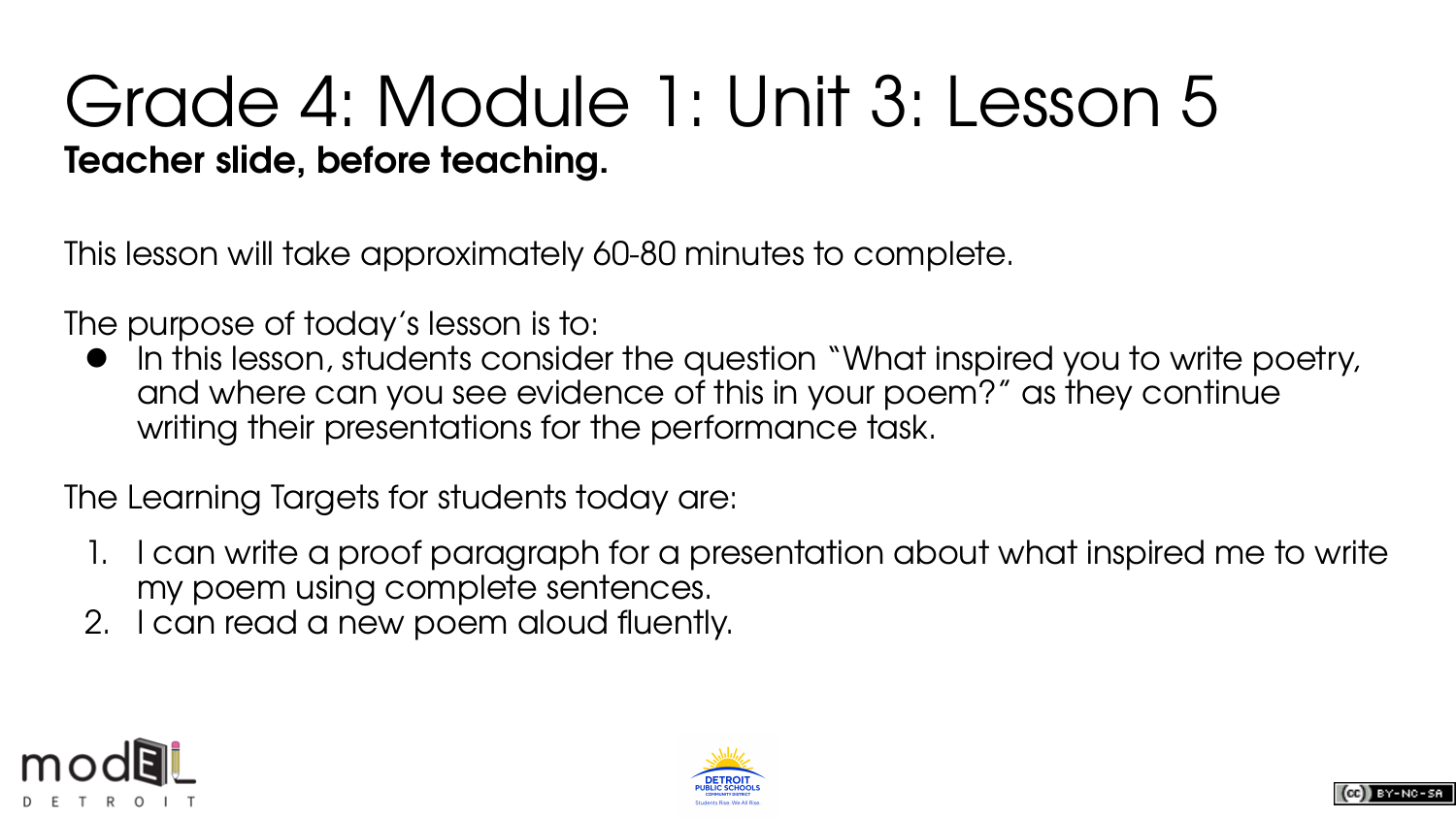

# Grade 4: Module 1: Unit 3: Lesson 5
Teacher slide, before teaching.
This lesson will take approximately 60-80 minutes to complete.

The purpose of today’s lesson is to:
In this lesson, students consider the question “What inspired you to write poetry, and where can you see evidence of this in your poem?” as they continue writing their presentations for the performance task.

The Learning Targets for students today are:
I can write a proof paragraph for a presentation about what inspired me to write my poem using complete sentences.
I can read a new poem aloud fluently.